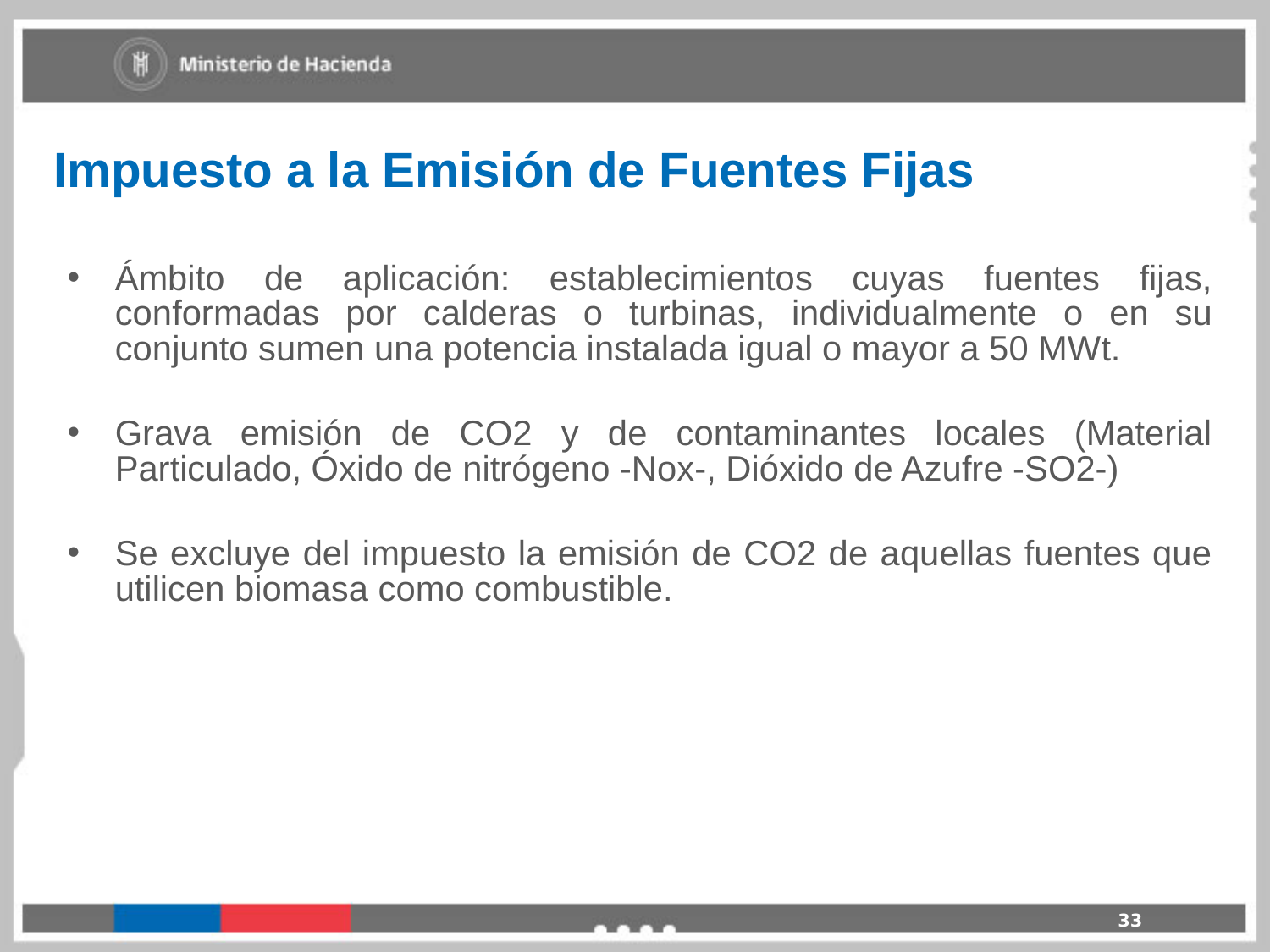

Impuesto a la Emisión de Fuentes Fijas
Ámbito de aplicación: establecimientos cuyas fuentes fijas, conformadas por calderas o turbinas, individualmente o en su conjunto sumen una potencia instalada igual o mayor a 50 MWt.

Grava emisión de CO2 y de contaminantes locales (Material Particulado, Óxido de nitrógeno -Nox-, Dióxido de Azufre -SO2-)

Se excluye del impuesto la emisión de CO2 de aquellas fuentes que utilicen biomasa como combustible.

33